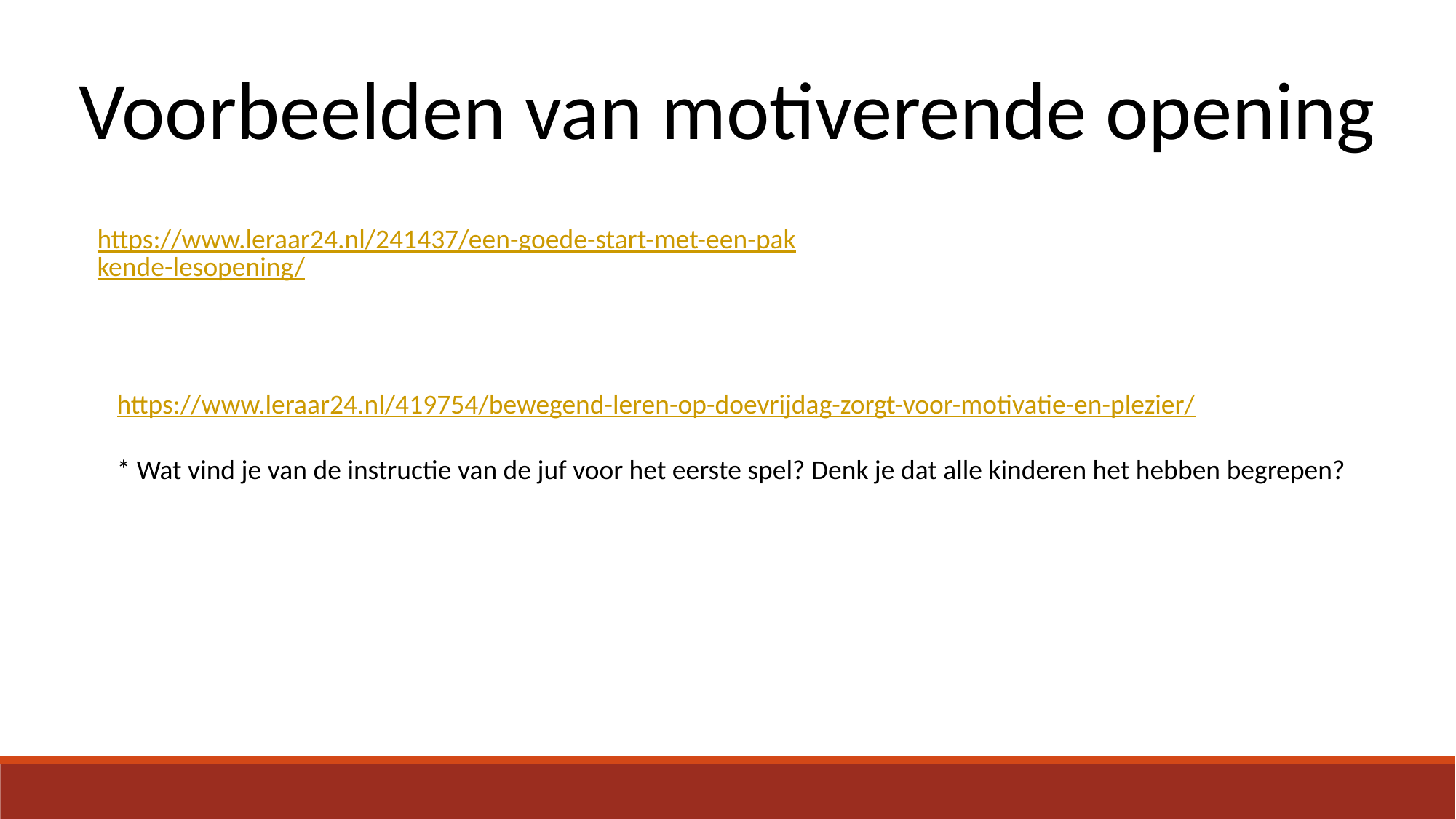

Voorbeelden van motiverende opening
https://www.leraar24.nl/241437/een-goede-start-met-een-pakkende-lesopening/

https://www.leraar24.nl/419754/bewegend-leren-op-doevrijdag-zorgt-voor-motivatie-en-plezier/

* Wat vind je van de instructie van de juf voor het eerste spel? Denk je dat alle kinderen het hebben begrepen?